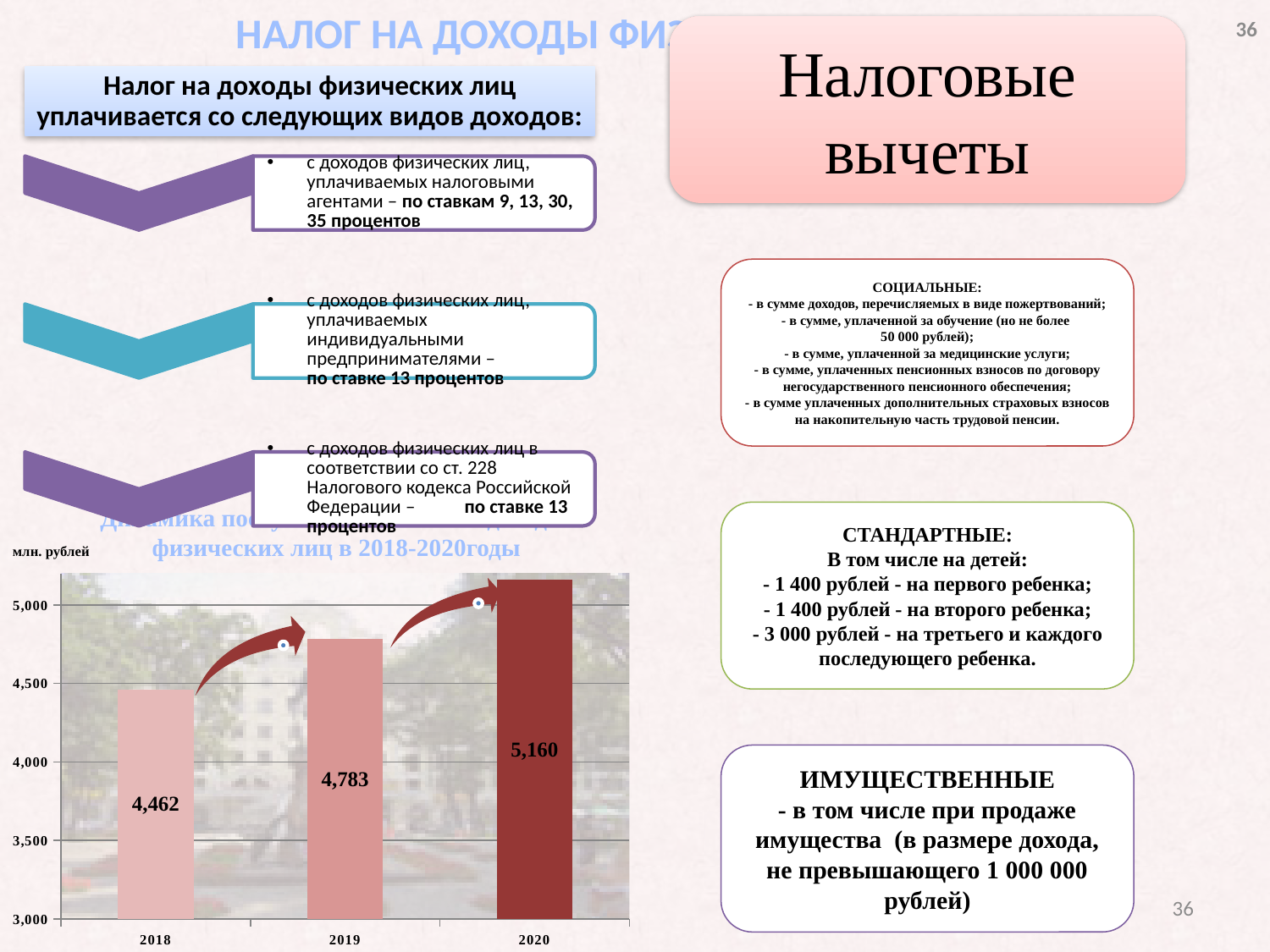

НАЛОГ НА ДОХОДЫ ФИЗИЧЕСКИХ ЛИЦ
36
Налоговые вычеты
СОЦИАЛЬНЫЕ:
- в сумме доходов, перечисляемых в виде пожертвований;
- в сумме, уплаченной за обучение (но не более
50 000 рублей);
- в сумме, уплаченной за медицинские услуги;
- в сумме, уплаченных пенсионных взносов по договору негосударственного пенсионного обеспечения;
- в сумме уплаченных дополнительных страховых взносов на накопительную часть трудовой пенсии.
СТАНДАРТНЫЕ:
В том числе на детей:
- 1 400 рублей - на первого ребенка;
- 1 400 рублей - на второго ребенка;
- 3 000 рублей - на третьего и каждого последующего ребенка.
ИМУЩЕСТВЕННЫЕ
- в том числе при продаже имущества  (в размере дохода, не превышающего 1 000 000 рублей)
Налог на доходы физических лиц уплачивается со следующих видов доходов:
с доходов физических лиц, уплачиваемых налоговыми агентами – по ставкам 9, 13, 30, 35 процентов
с доходов физических лиц, уплачиваемых индивидуальными предпринимателями –                  по ставке 13 процентов
Динамика поступлений налога на доходы
 физических лиц в 2018-2020годы
млн. рублей

### Chart

| Category | Столбец1 |
|---|---|
| 2018 | 4462.0 |
| 2019 | 4783.0 |
| 2020 | 5160.0 |

36